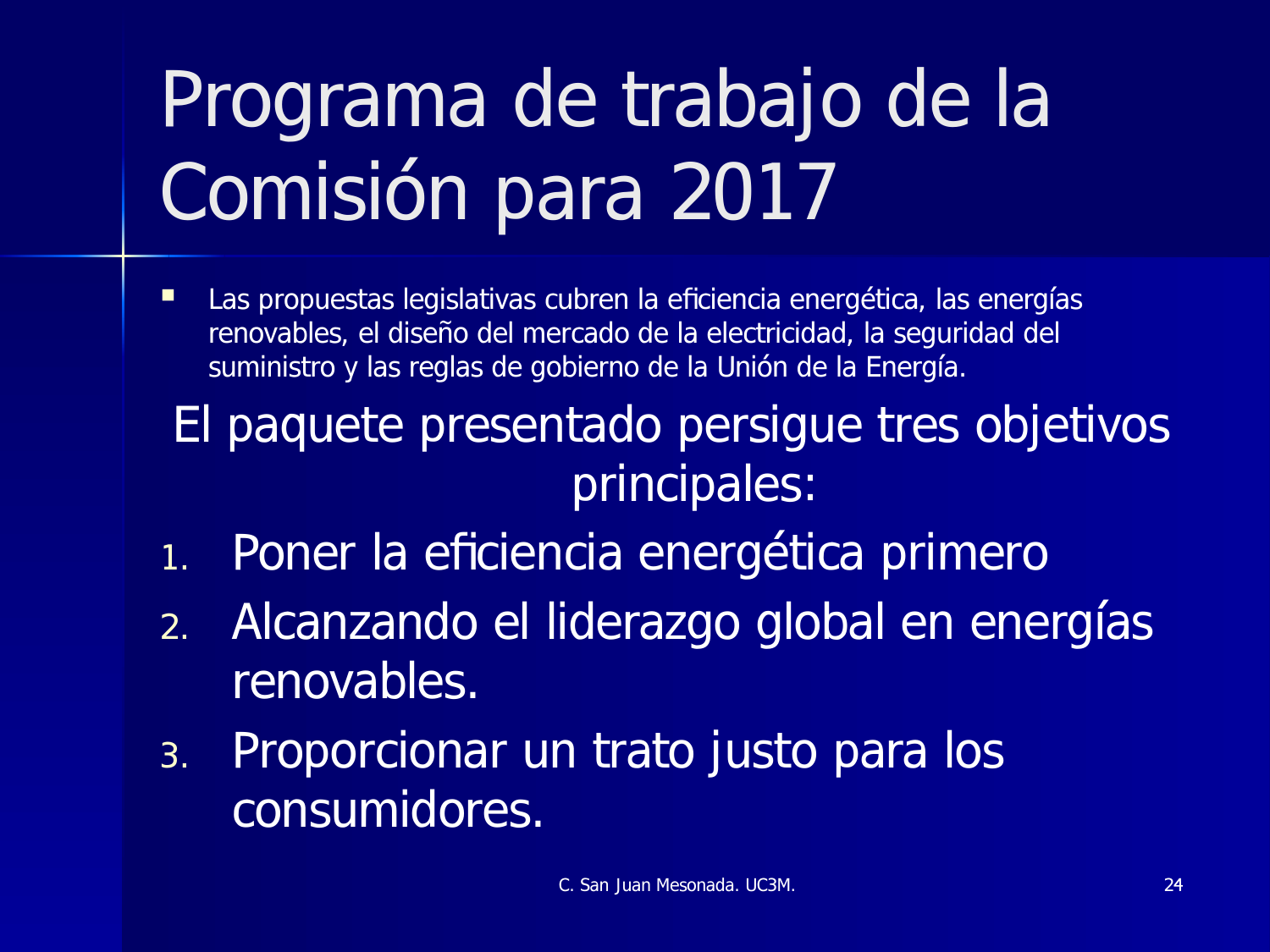

# Programa de trabajo de la Comisión para 2017
Las propuestas legislativas cubren la eficiencia energética, las energías renovables, el diseño del mercado de la electricidad, la seguridad del suministro y las reglas de gobierno de la Unión de la Energía.
El paquete presentado persigue tres objetivos principales:
Poner la eficiencia energética primero
Alcanzando el liderazgo global en energías renovables.
Proporcionar un trato justo para los consumidores.

C. San Juan Mesonada. UC3M.
24